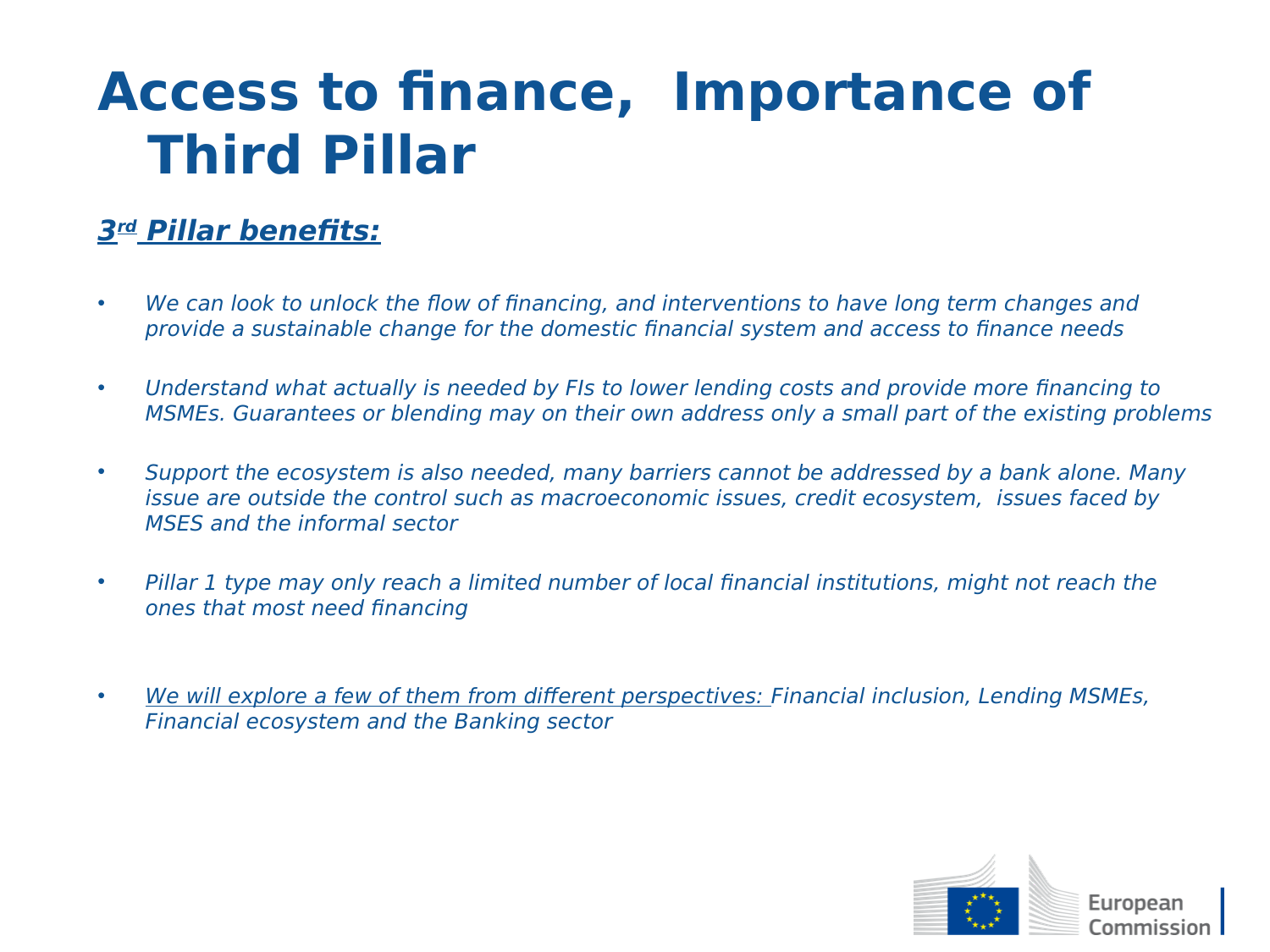

# Access to finance,  Importance of Third Pillar
3rd Pillar benefits:

We can look to unlock the flow of financing, and interventions to have long term changes and provide a sustainable change for the domestic financial system and access to finance needs

Understand what actually is needed by FIs to lower lending costs and provide more financing to MSMEs. Guarantees or blending may on their own address only a small part of the existing problems

Support the ecosystem is also needed, many barriers cannot be addressed by a bank alone. Many issue are outside the control such as macroeconomic issues, credit ecosystem,  issues faced by MSES and the informal sector

Pillar 1 type may only reach a limited number of local financial institutions, might not reach the ones that most need financing

We will explore a few of them from different perspectives: Financial inclusion, Lending MSMEs, Financial ecosystem and the Banking sector